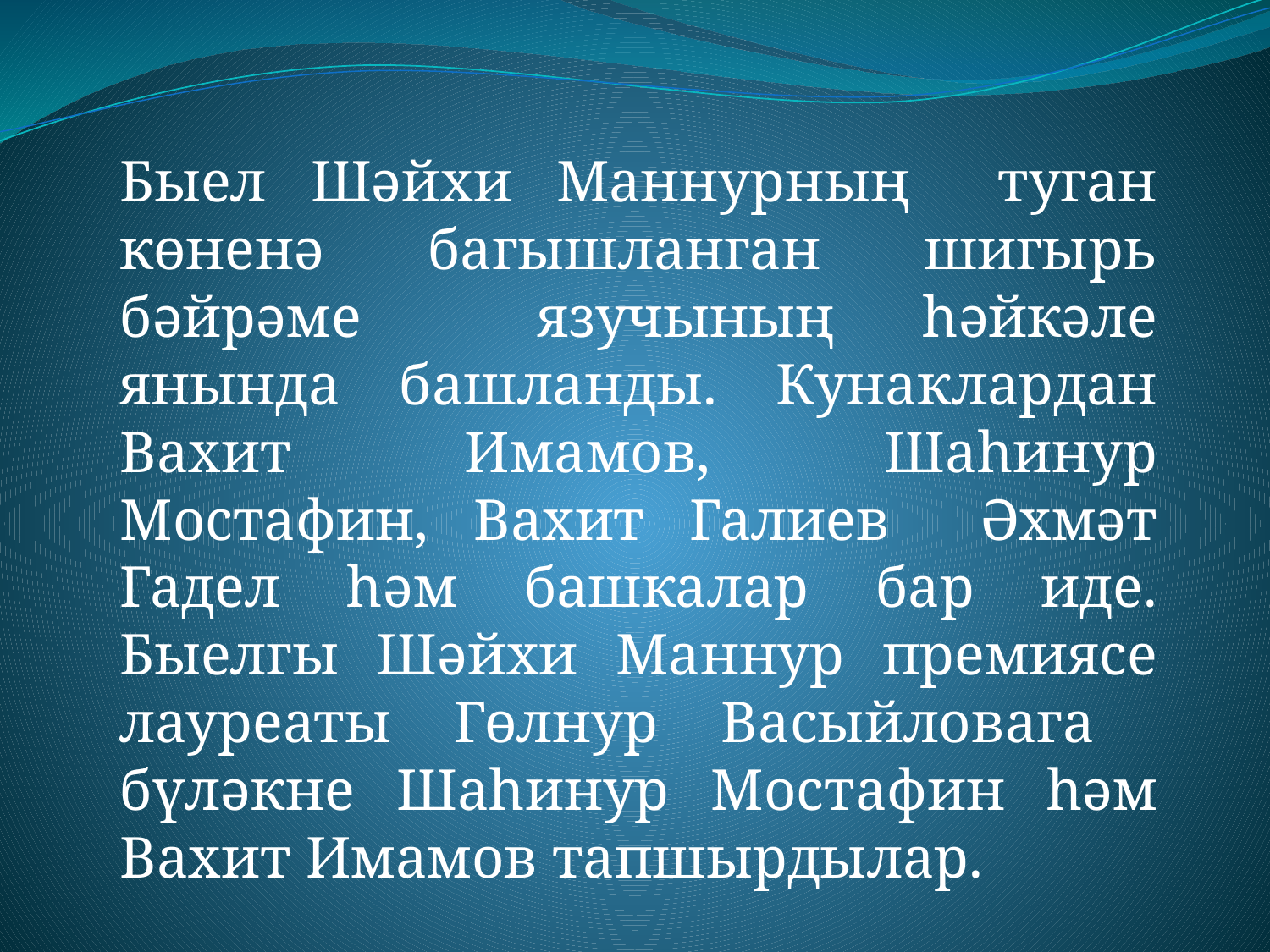

Быел Шәйхи Маннурның  туган көненә багышланган шигырь бәйрәме  язучының һәйкәле янында башланды. Кунаклардан Вахит Имамов, Шаһинур Мостафин, Вахит Галиев  Әхмәт Гадел һәм башкалар бар иде. Быелгы Шәйхи Маннур премиясе лауреаты Гөлнур Васыйловага  бүләкне Шаһинур Мостафин һәм Вахит Имамов тапшырдылар.